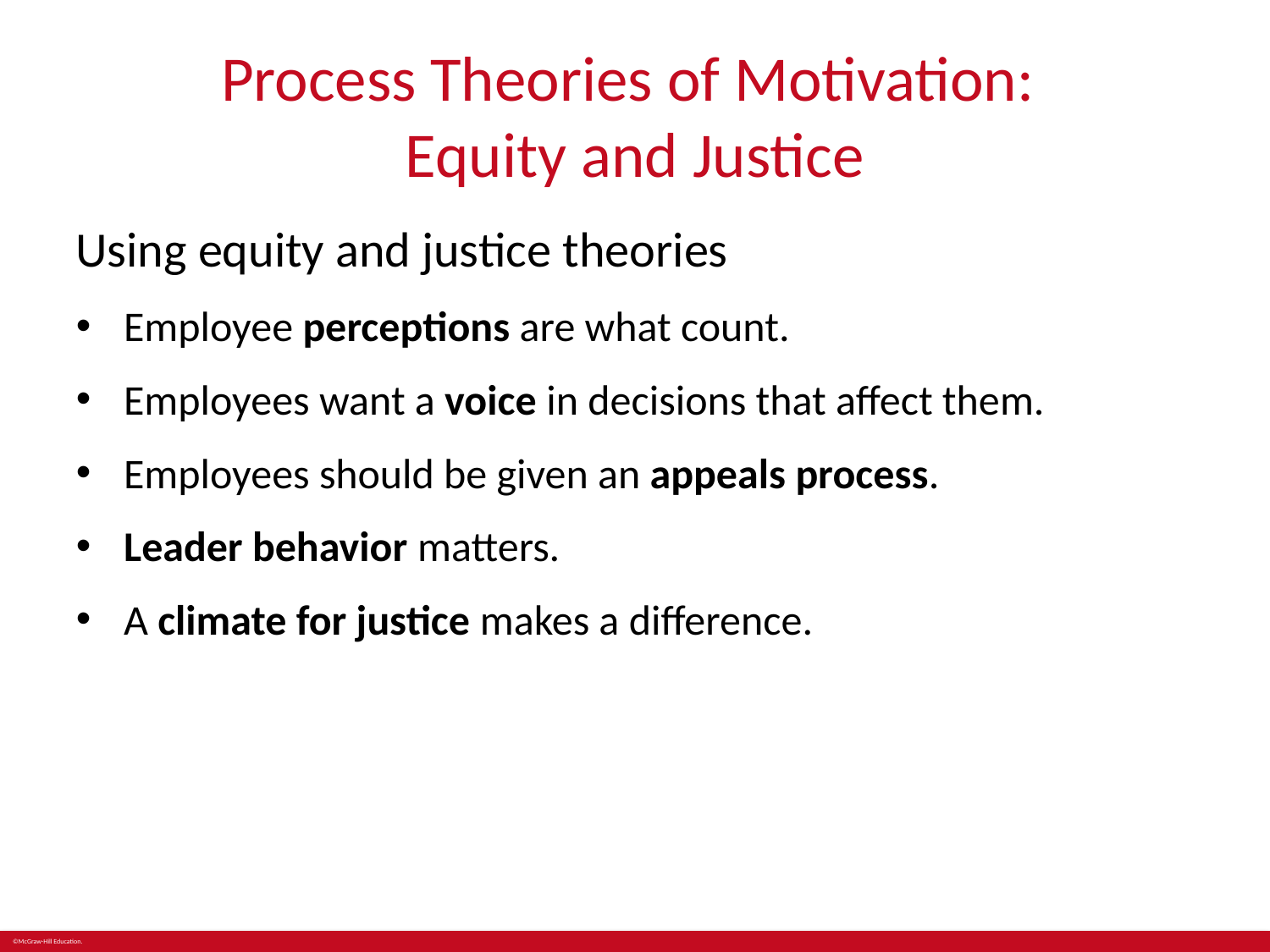

# Process Theories of Motivation: Equity and Justice
Using equity and justice theories
Employee perceptions are what count.
Employees want a voice in decisions that affect them.
Employees should be given an appeals process.
Leader behavior matters.
A climate for justice makes a difference.